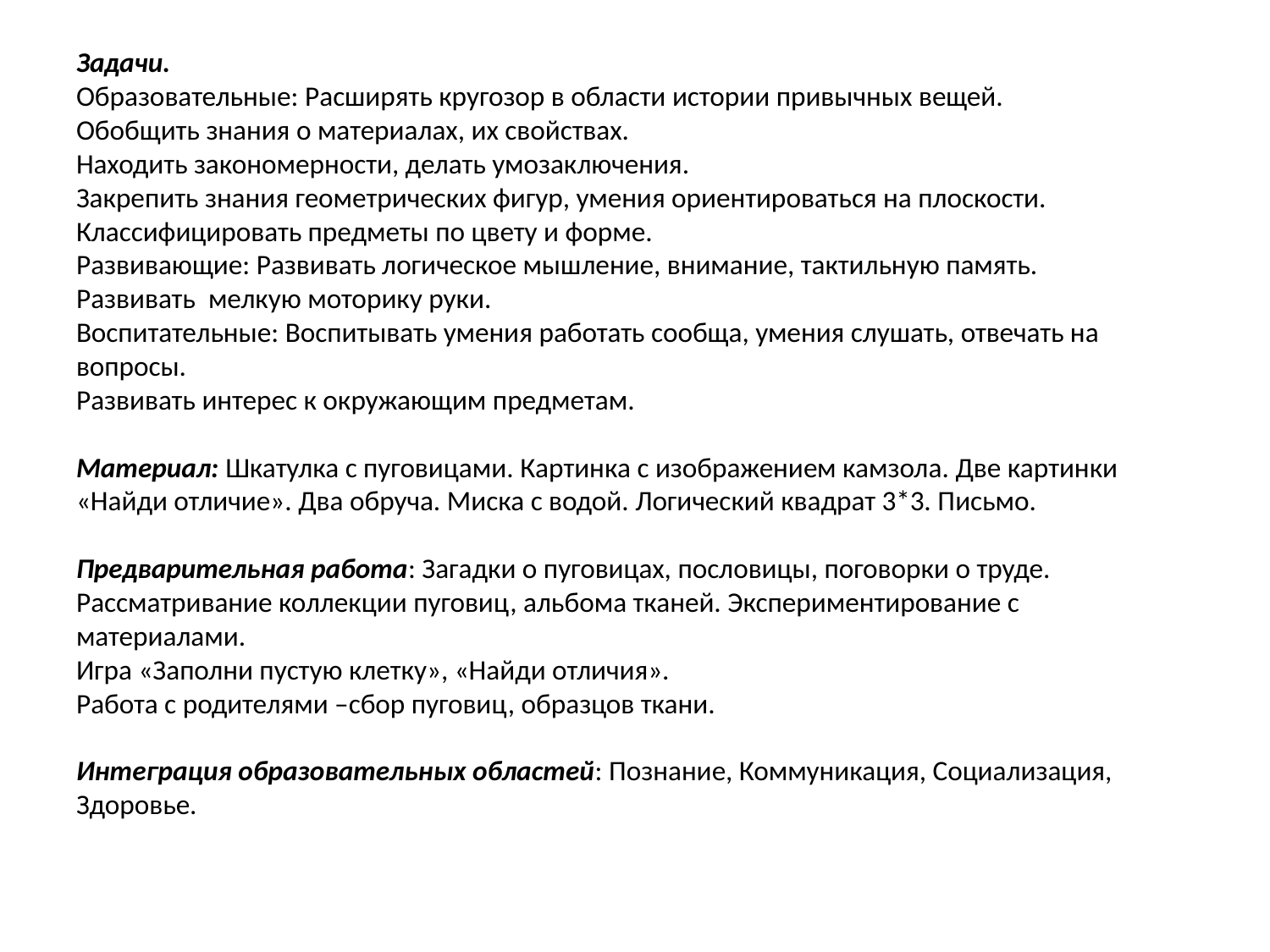

# Задачи. Образовательные: Расширять кругозор в области истории привычных вещей. Обобщить знания о материалах, их свойствах. Находить закономерности, делать умозаключения. Закрепить знания геометрических фигур, умения ориентироваться на плоскости. Классифицировать предметы по цвету и форме. Развивающие: Развивать логическое мышление, внимание, тактильную память. Развивать  мелкую моторику руки. Воспитательные: Воспитывать умения работать сообща, умения слушать, отвечать на вопросы. Развивать интерес к окружающим предметам. Материал: Шкатулка с пуговицами. Картинка с изображением камзола. Две картинки «Найди отличие». Два обруча. Миска с водой. Логический квадрат 3*3. Письмо. Предварительная работа: Загадки о пуговицах, пословицы, поговорки о труде. Рассматривание коллекции пуговиц, альбома тканей. Экспериментирование с материалами. Игра «Заполни пустую клетку», «Найди отличия». Работа с родителями –сбор пуговиц, образцов ткани. Интеграция образовательных областей: Познание, Коммуникация, Социализация, Здоровье.